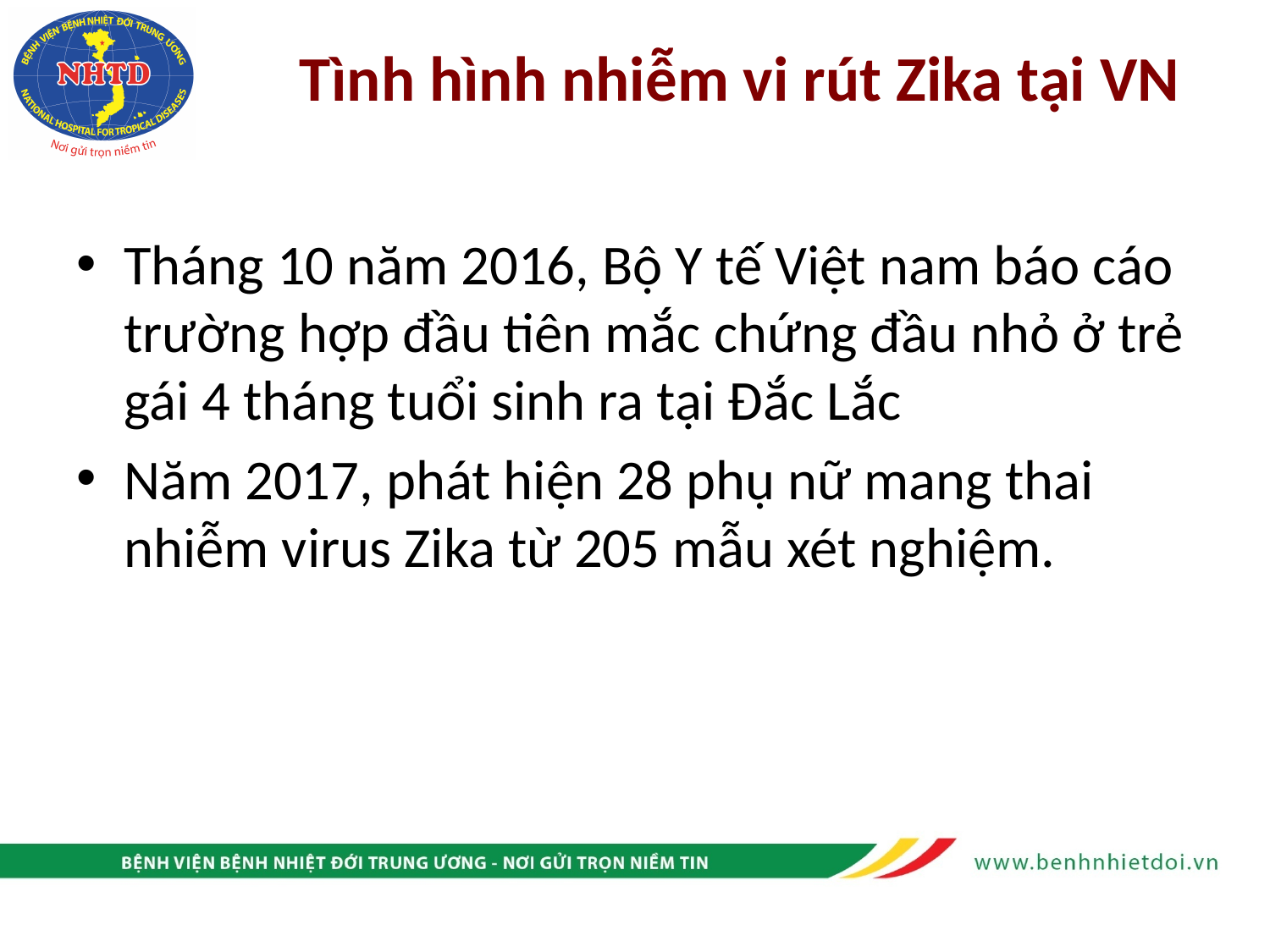

# Tình hình nhiễm vi rút Zika tại VN
Tháng 10 năm 2016, Bộ Y tế Việt nam báo cáo trường hợp đầu tiên mắc chứng đầu nhỏ ở trẻ gái 4 tháng tuổi sinh ra tại Đắc Lắc
Năm 2017, phát hiện 28 phụ nữ mang thai nhiễm virus Zika từ 205 mẫu xét nghiệm.